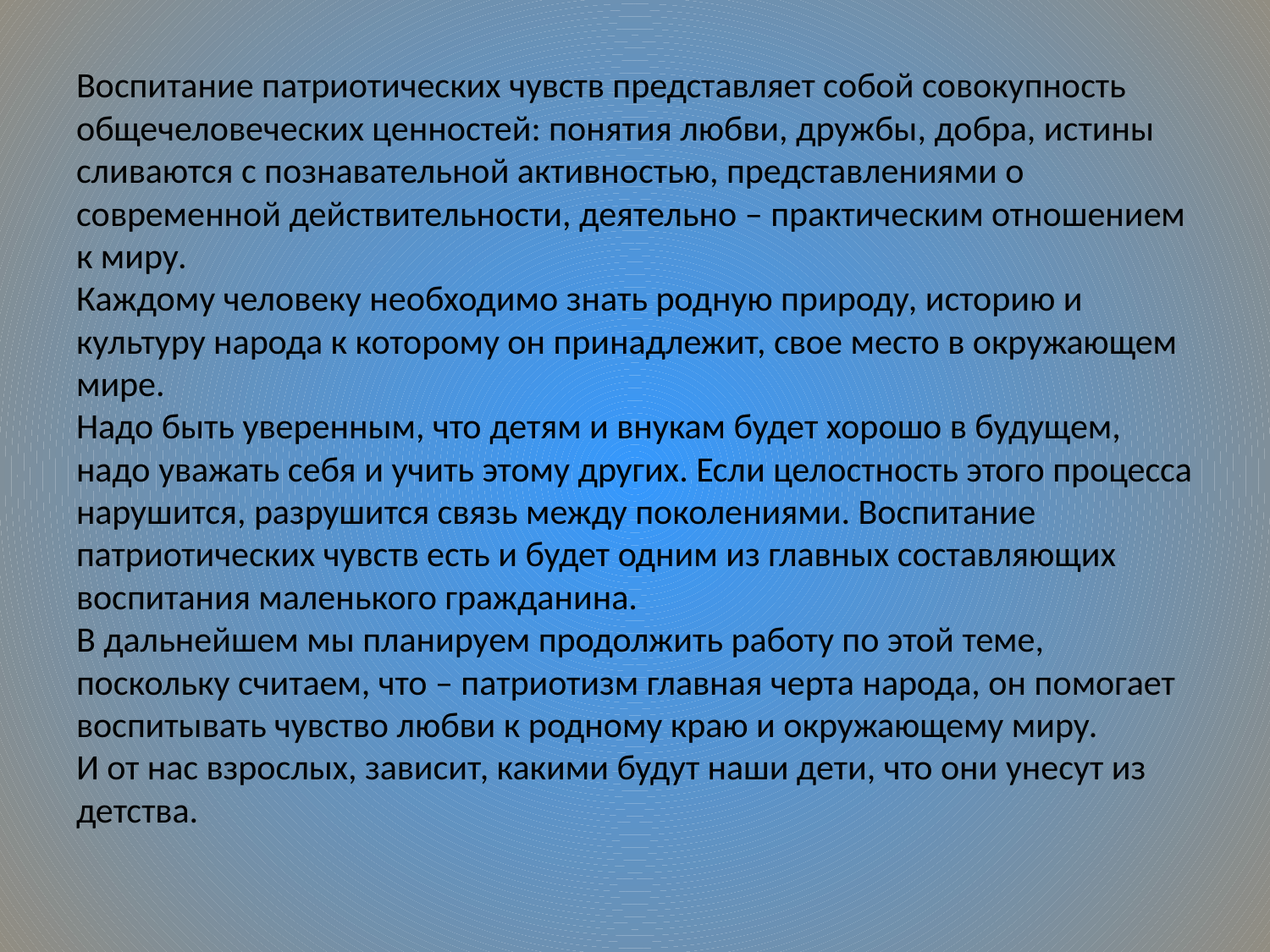

Воспитание патриотических чувств представляет собой совокупность общечеловеческих ценностей: понятия любви, дружбы, добра, истины сливаются с познавательной активностью, представлениями о современной действительности, деятельно – практическим отношением к миру.
Каждому человеку необходимо знать родную природу, историю и культуру народа к которому он принадлежит, свое место в окружающем мире.
Надо быть уверенным, что детям и внукам будет хорошо в будущем, надо уважать себя и учить этому других. Если целостность этого процесса нарушится, разрушится связь между поколениями. Воспитание патриотических чувств есть и будет одним из главных составляющих воспитания маленького гражданина.
В дальнейшем мы планируем продолжить работу по этой теме, поскольку считаем, что – патриотизм главная черта народа, он помогает воспитывать чувство любви к родному краю и окружающему миру.
И от нас взрослых, зависит, какими будут наши дети, что они унесут из детства.